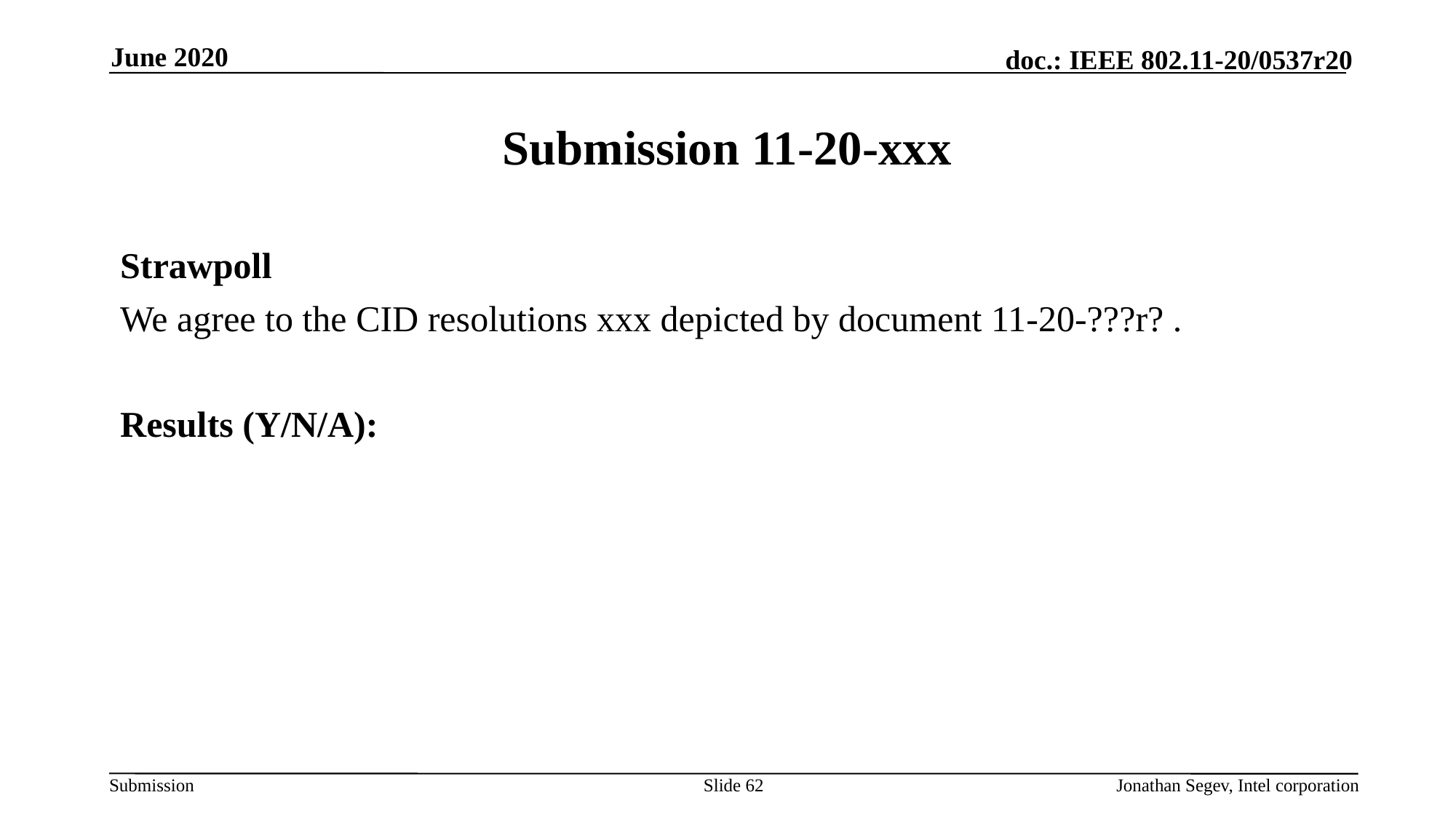

June 2020
# Submission 11-20-xxx
Strawpoll
We agree to the CID resolutions xxx depicted by document 11-20-???r? .

Results (Y/N/A):
Slide 62
Jonathan Segev, Intel corporation